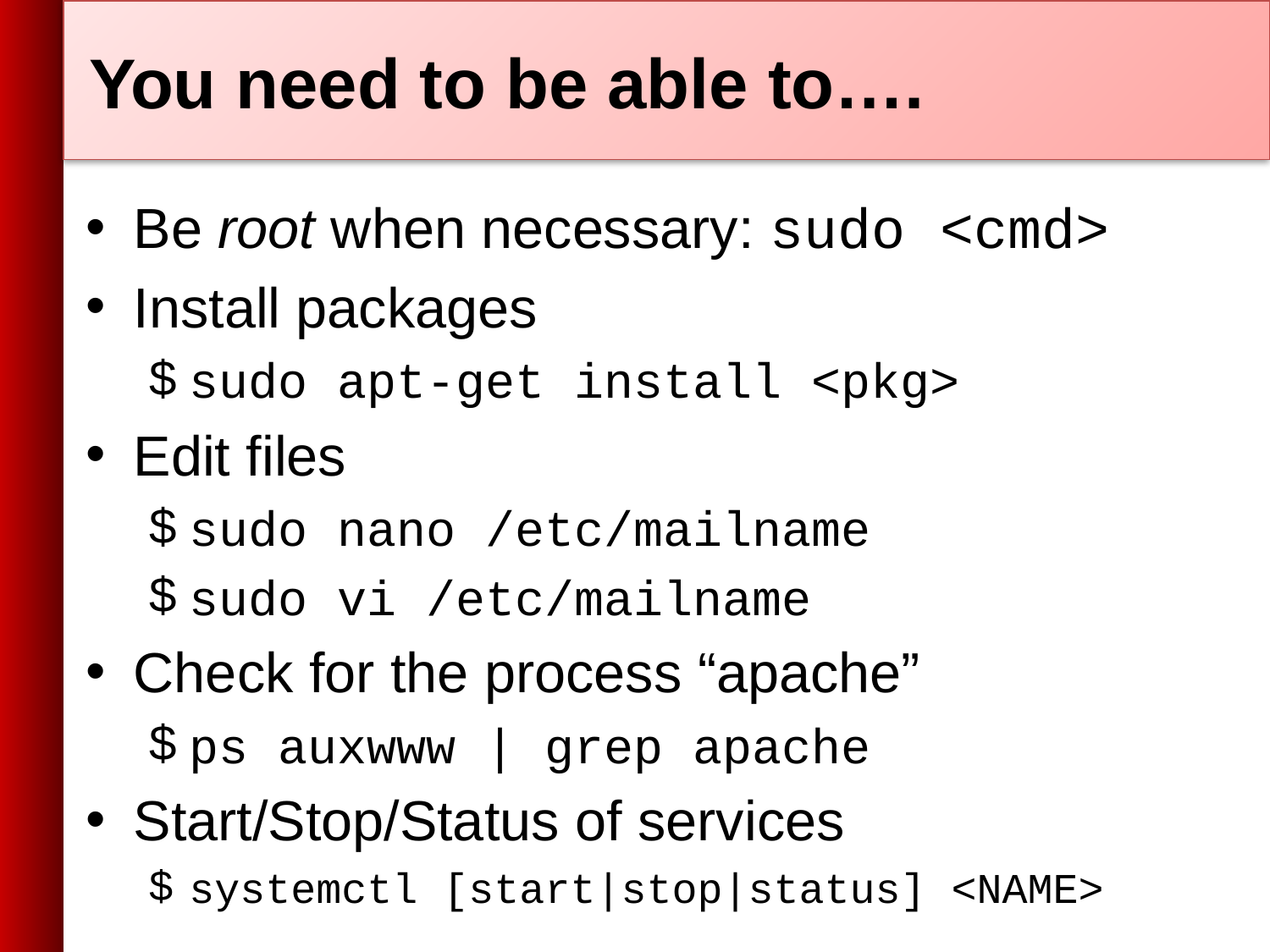

# You need to be able to….
Be root when necessary: sudo <cmd>
Install packages
sudo apt-get install <pkg>
Edit files
sudo nano /etc/mailname
sudo vi /etc/mailname
Check for the process “apache”
ps auxwww | grep apache
Start/Stop/Status of services
systemctl [start|stop|status] <NAME>